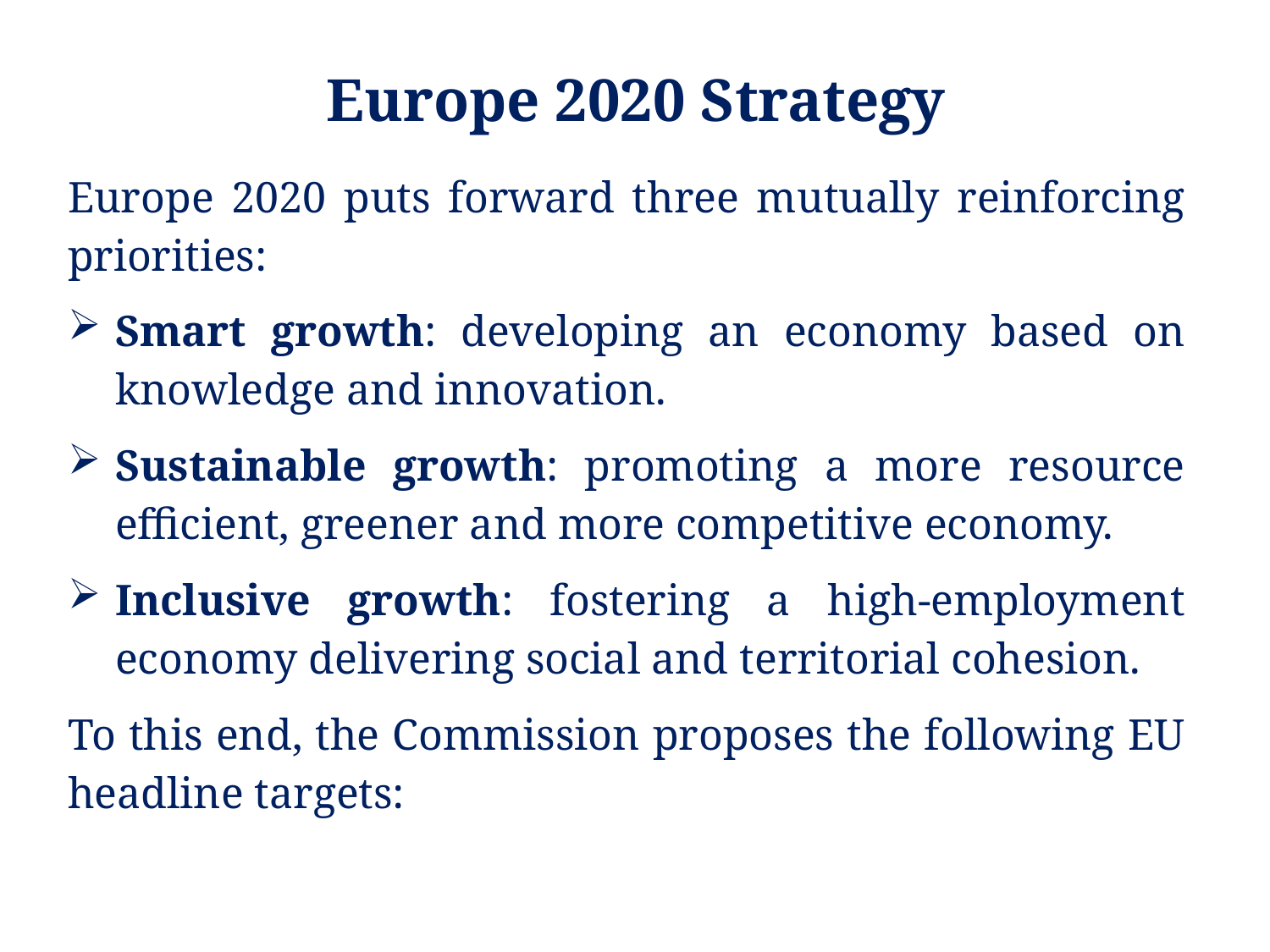

# Europe 2020 Strategy
Europe 2020 puts forward three mutually reinforcing priorities:
Smart growth: developing an economy based on knowledge and innovation.
Sustainable growth: promoting a more resource efficient, greener and more competitive economy.
Inclusive growth: fostering a high-employment economy delivering social and territorial cohesion.
To this end, the Commission proposes the following EU headline targets: